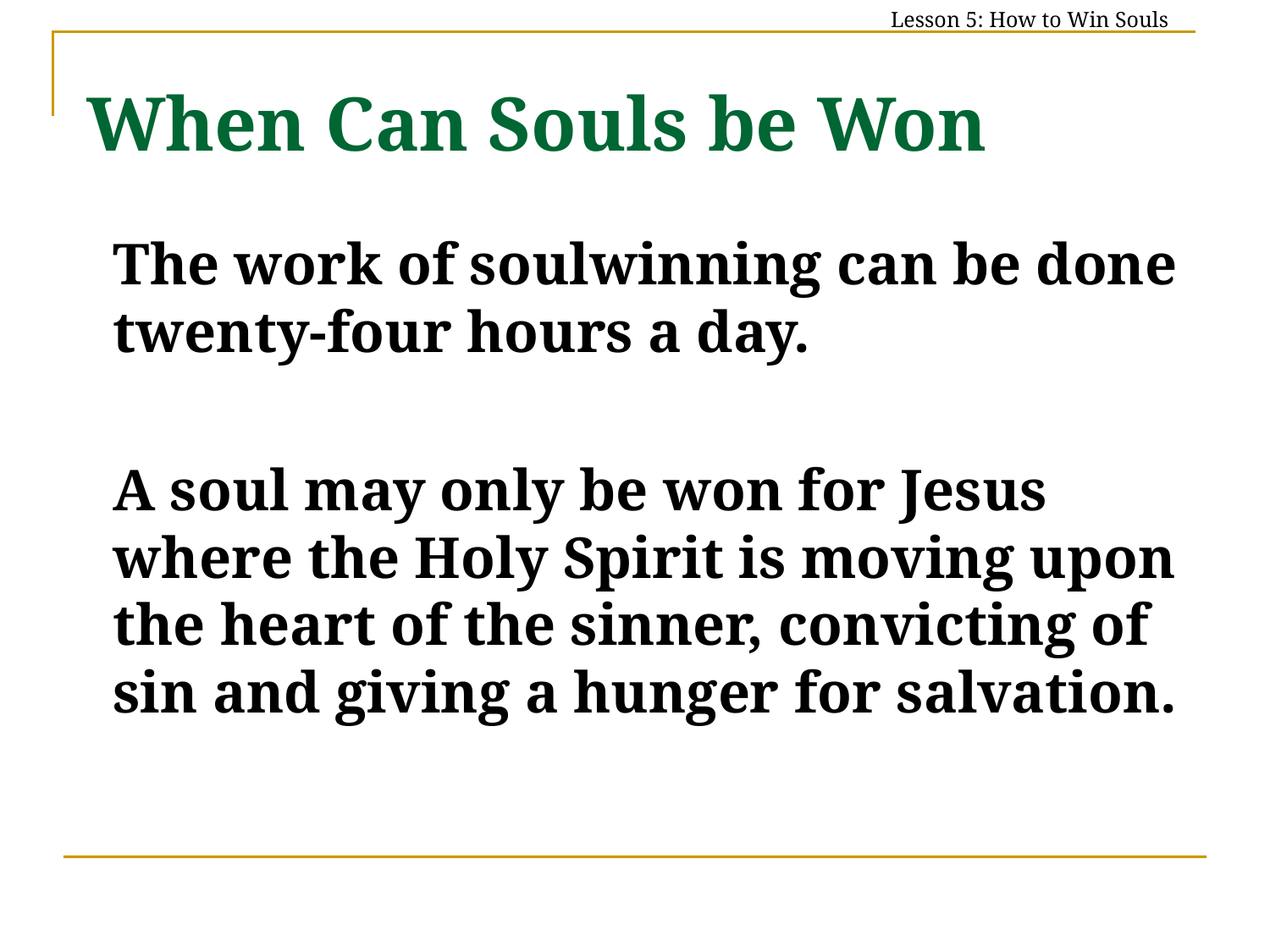

Lesson 5: How to Win Souls
When Can Souls be Won
	The work of soulwinning can be done twenty-four hours a day.

	A soul may only be won for Jesus where the Holy Spirit is moving upon the heart of the sinner, convicting of sin and giving a hunger for salvation.